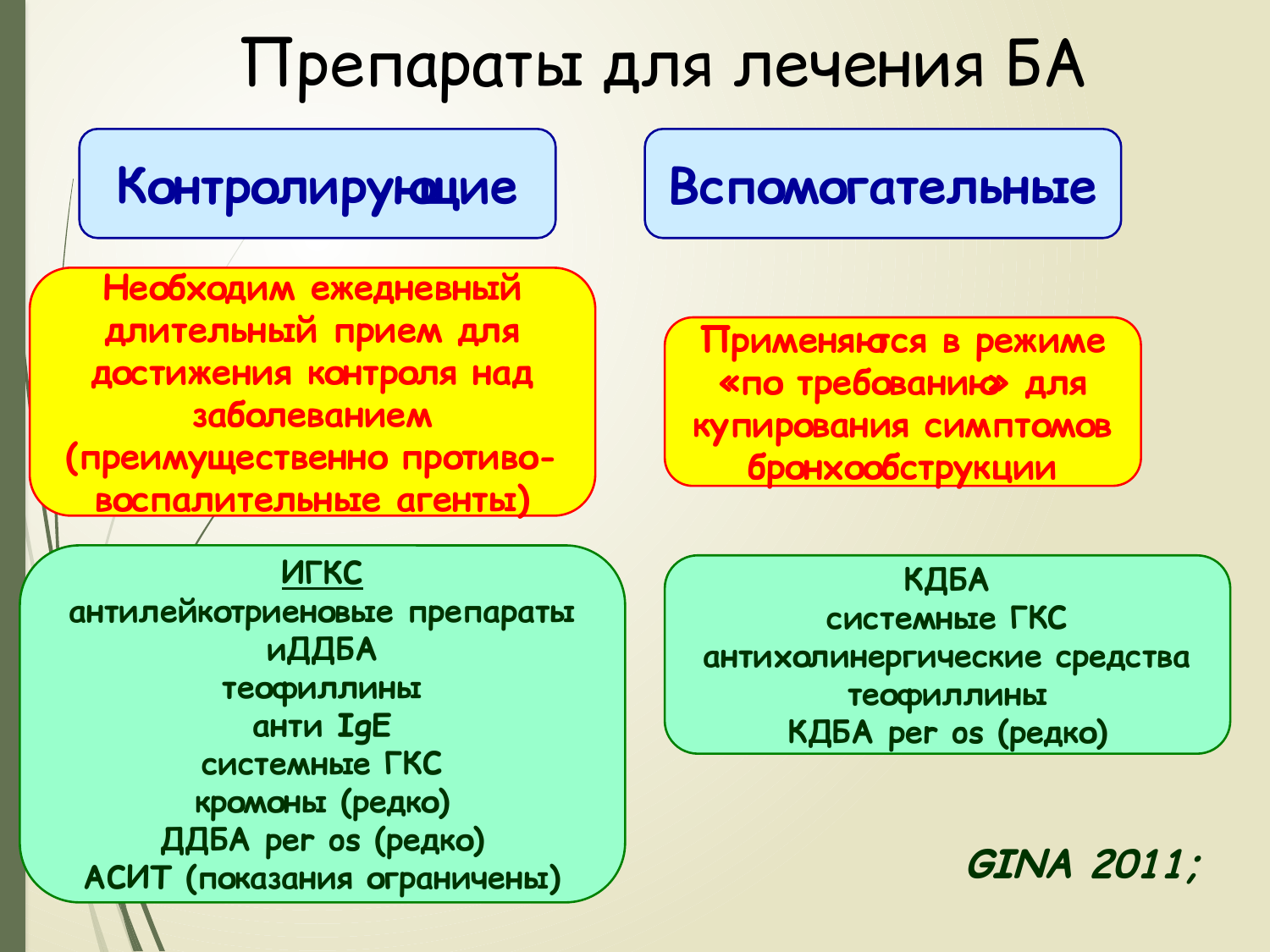

# Препараты для лечения БА
Контролирующие
Вспомогательные
Необходим ежедневный длительный прием для достижения контроля над заболеванием
(преимущественно противо-воспалительные агенты)
Применяются в режиме «по требованию» для купирования симптомов бронхообструкции
ИГКС
антилейкотриеновые препараты
иДДБА
теофиллины
анти IgE
системные ГКС
кромоны (редко)
ДДБА per os (редко)
АСИТ (показания ограничены)
КДБА
системные ГКС
антихолинергические средства
теофиллины
КДБА per os (редко)
GINA 2011;